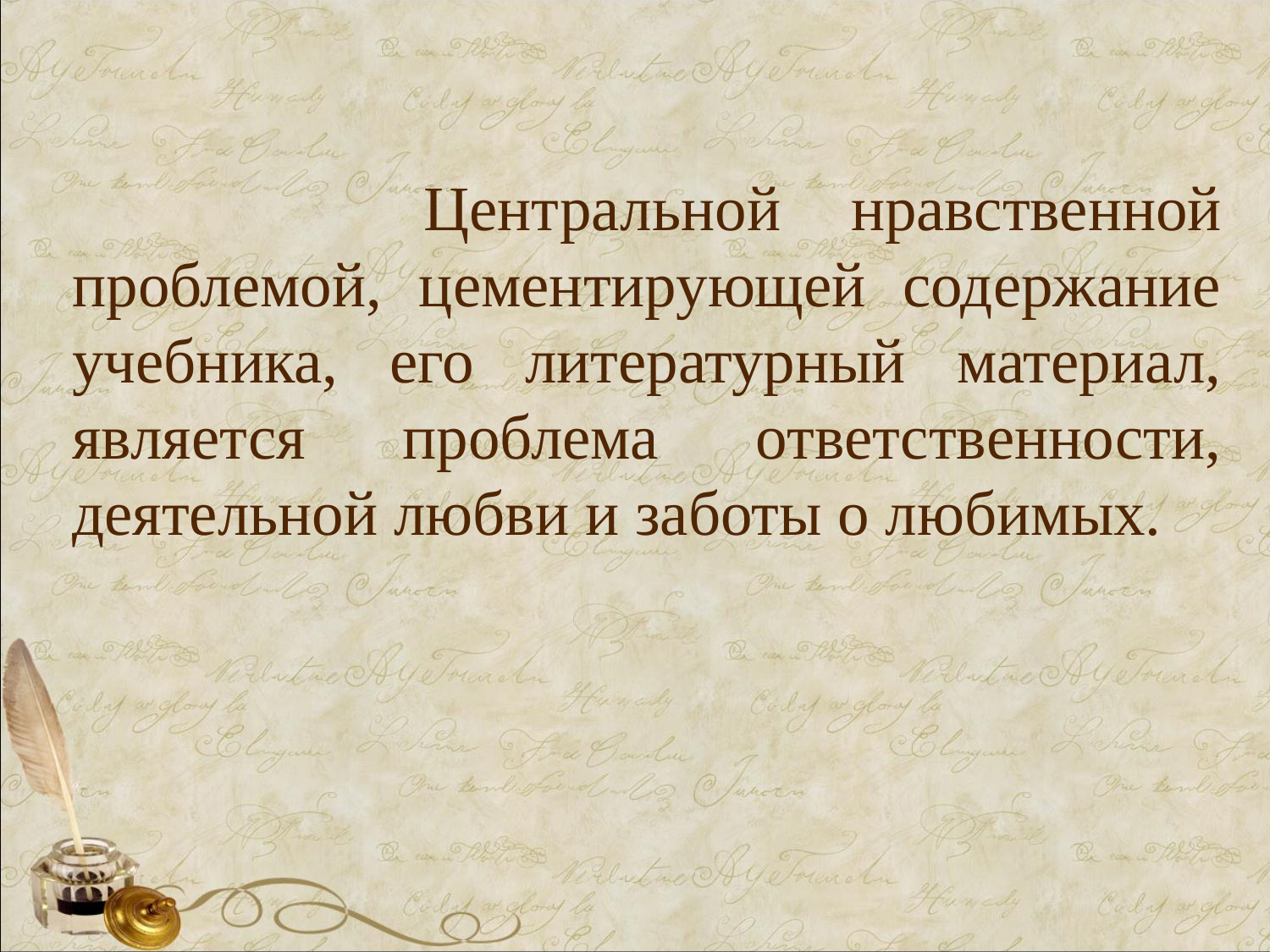

Центральной нравственной проблемой, цементирующей содержание учебника, его литературный материал, является проблема ответственности, деятельной любви и заботы о любимых.